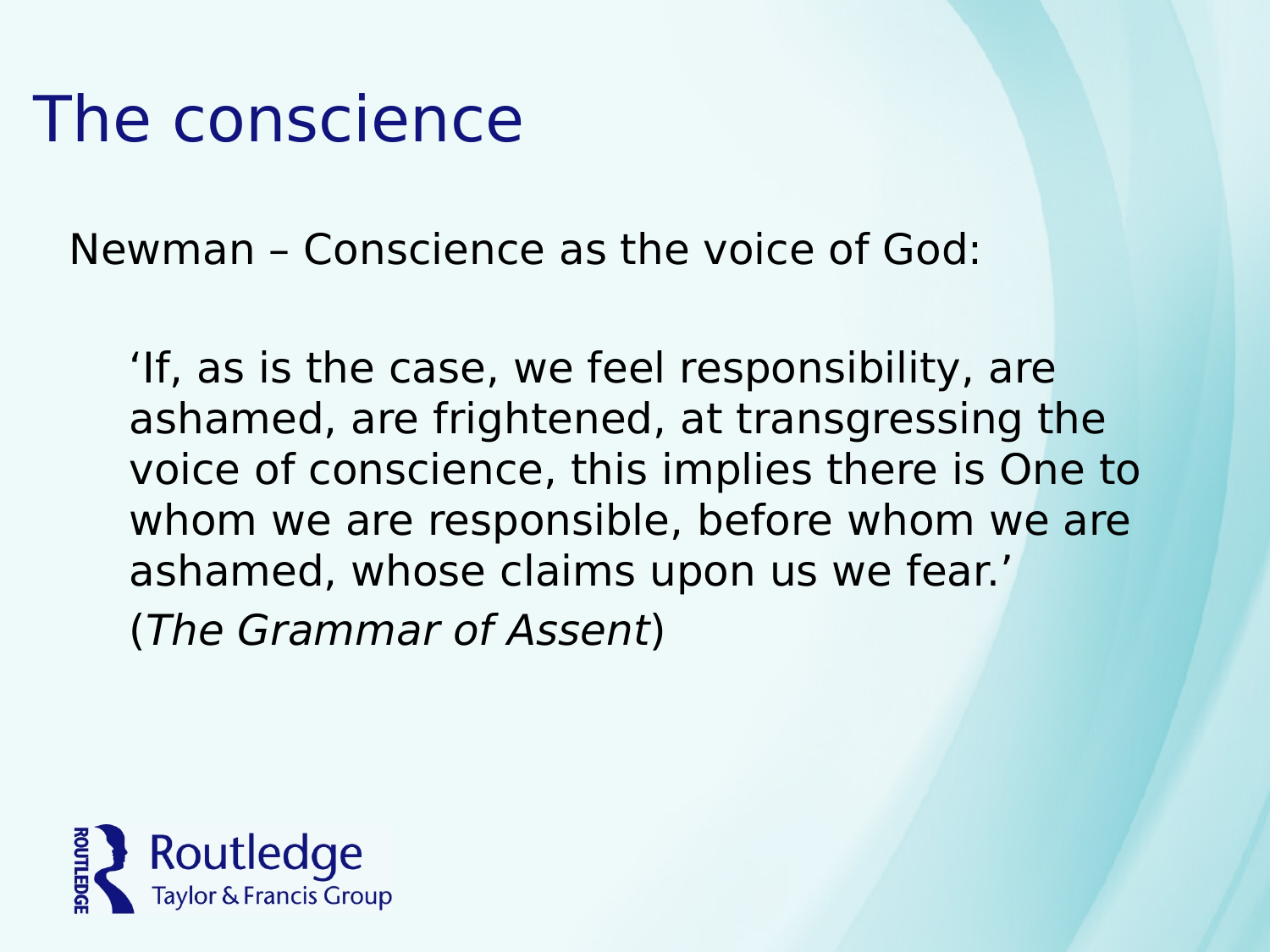

# The conscience
Newman – Conscience as the voice of God:

‘If, as is the case, we feel responsibility, are ashamed, are frightened, at transgressing the voice of conscience, this implies there is One to whom we are responsible, before whom we are ashamed, whose claims upon us we fear.’
(The Grammar of Assent)